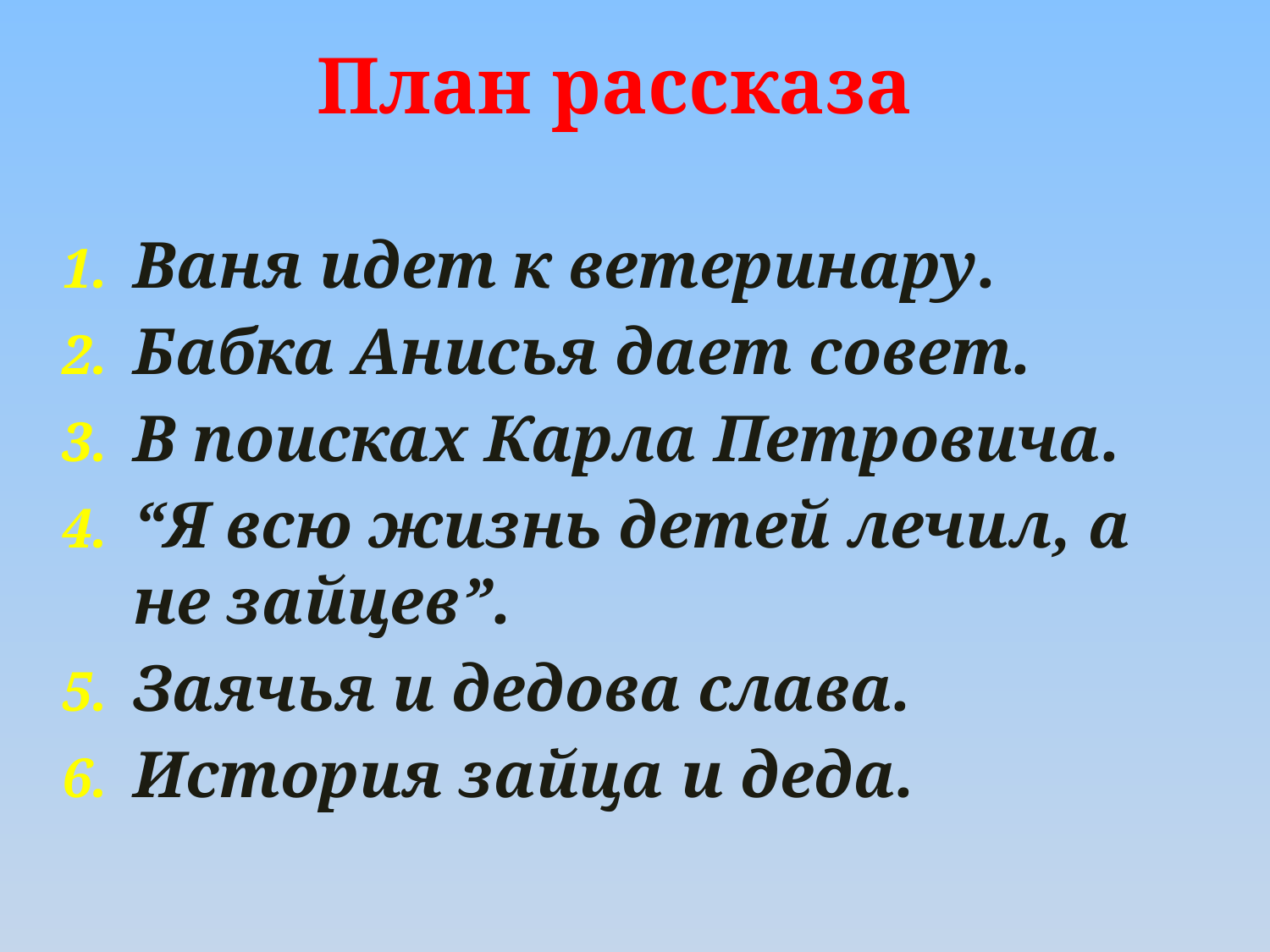

План рассказа
Ваня идет к ветеринару.
Бабка Анисья дает совет.
В поисках Карла Петровича.
“Я всю жизнь детей лечил, а не зайцев”.
Заячья и дедова слава.
История зайца и деда.